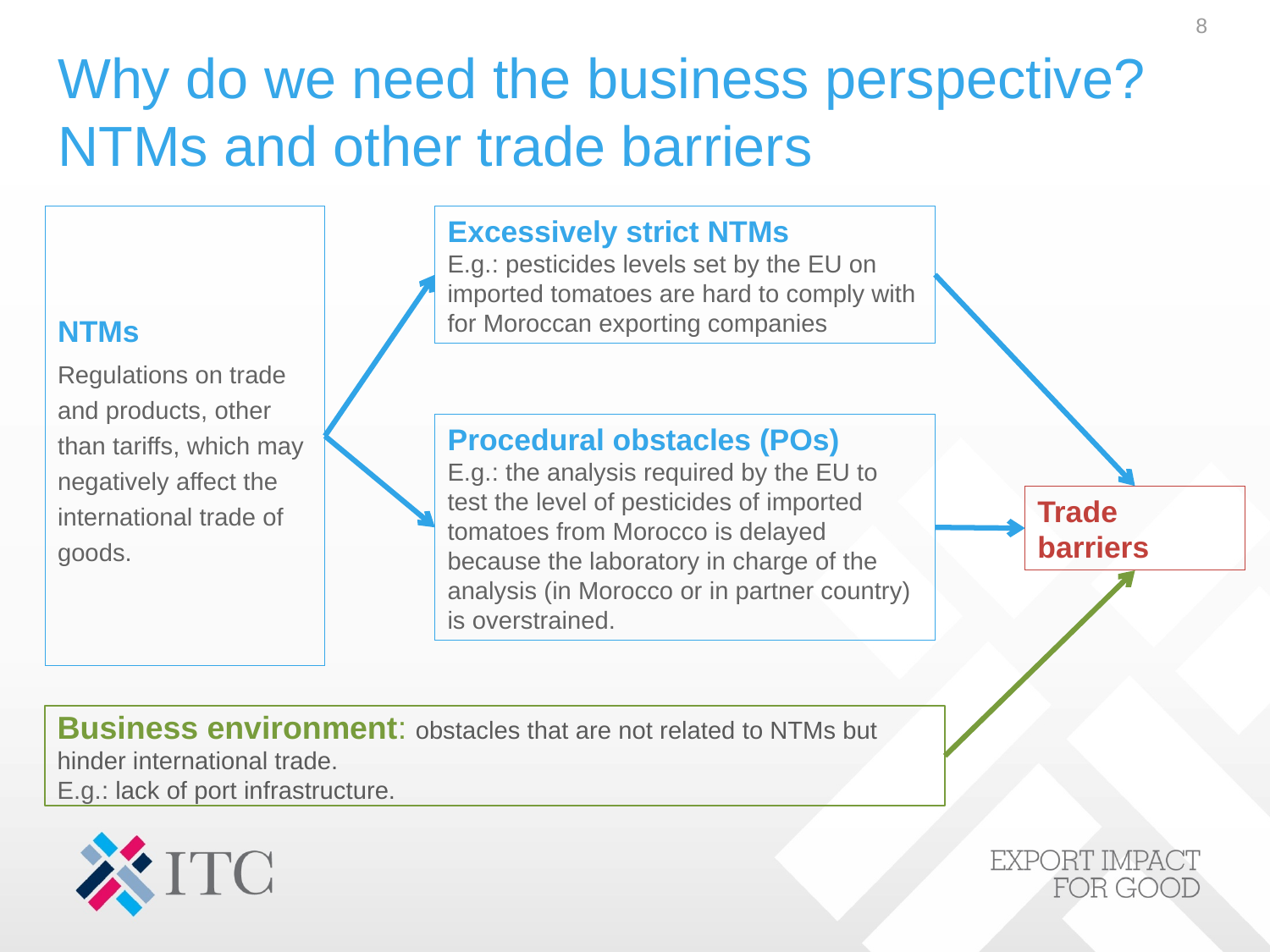

8
# Why do we need the business perspective? NTMs and other trade barriers
NTMs
Regulations on trade and products, other than tariffs, which may negatively affect the international trade of goods.
Excessively strict NTMs
E.g.: pesticides levels set by the EU on imported tomatoes are hard to comply with for Moroccan exporting companies
Procedural obstacles (POs)
E.g.: the analysis required by the EU to test the level of pesticides of imported tomatoes from Morocco is delayed because the laboratory in charge of the analysis (in Morocco or in partner country) is overstrained.
Trade barriers
Business environment: obstacles that are not related to NTMs but hinder international trade.
E.g.: lack of port infrastructure.